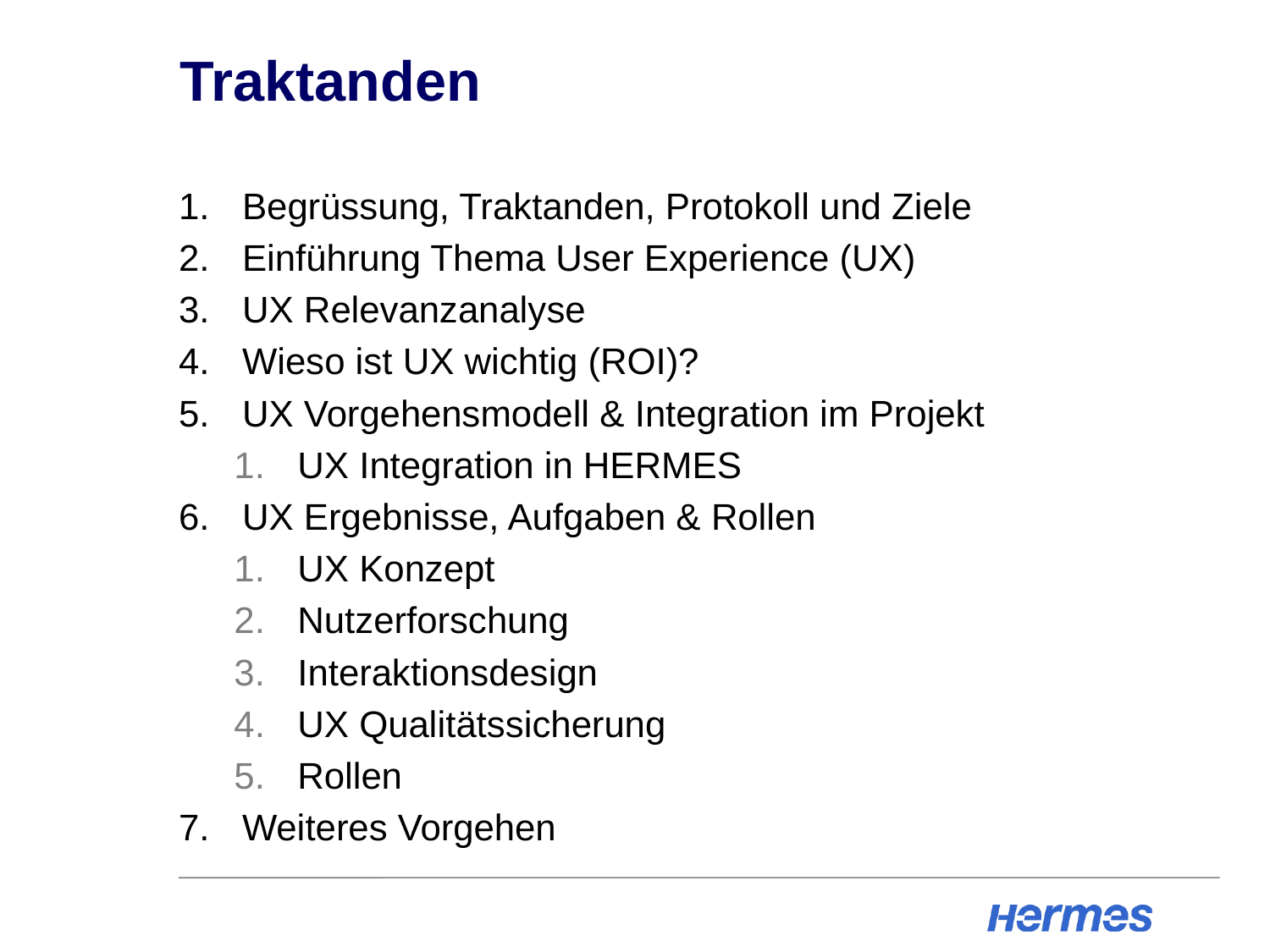

# Traktanden
Begrüssung, Traktanden, Protokoll und Ziele
Einführung Thema User Experience (UX)
UX Relevanzanalyse
Wieso ist UX wichtig (ROI)?
UX Vorgehensmodell & Integration im Projekt
UX Integration in HERMES
UX Ergebnisse, Aufgaben & Rollen
UX Konzept
Nutzerforschung
Interaktionsdesign
UX Qualitätssicherung
Rollen
Weiteres Vorgehen